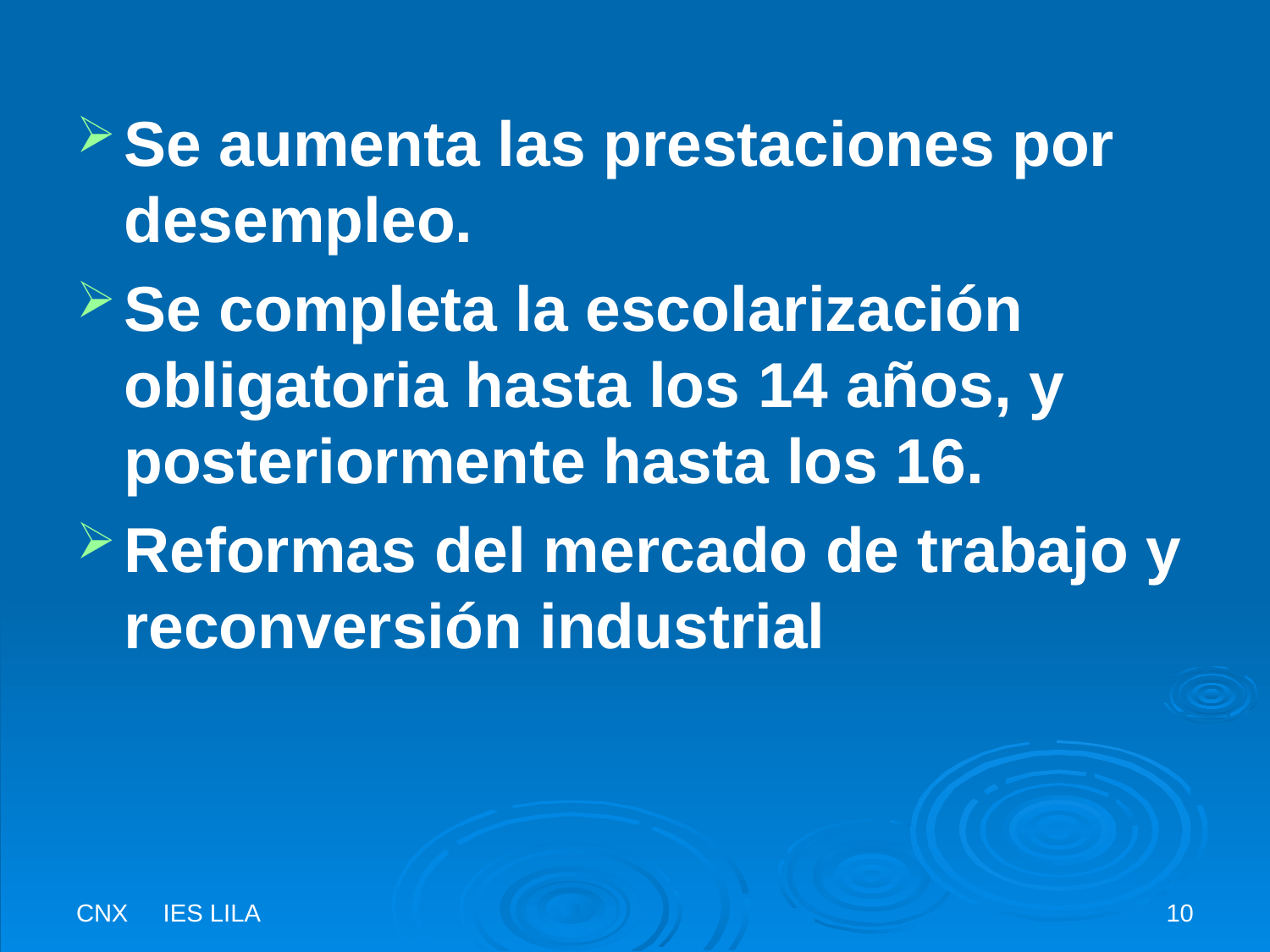

Se aumenta las prestaciones por desempleo.
Se completa la escolarización obligatoria hasta los 14 años, y posteriormente hasta los 16.
Reformas del mercado de trabajo y reconversión industrial

CNX     IES LILA
10